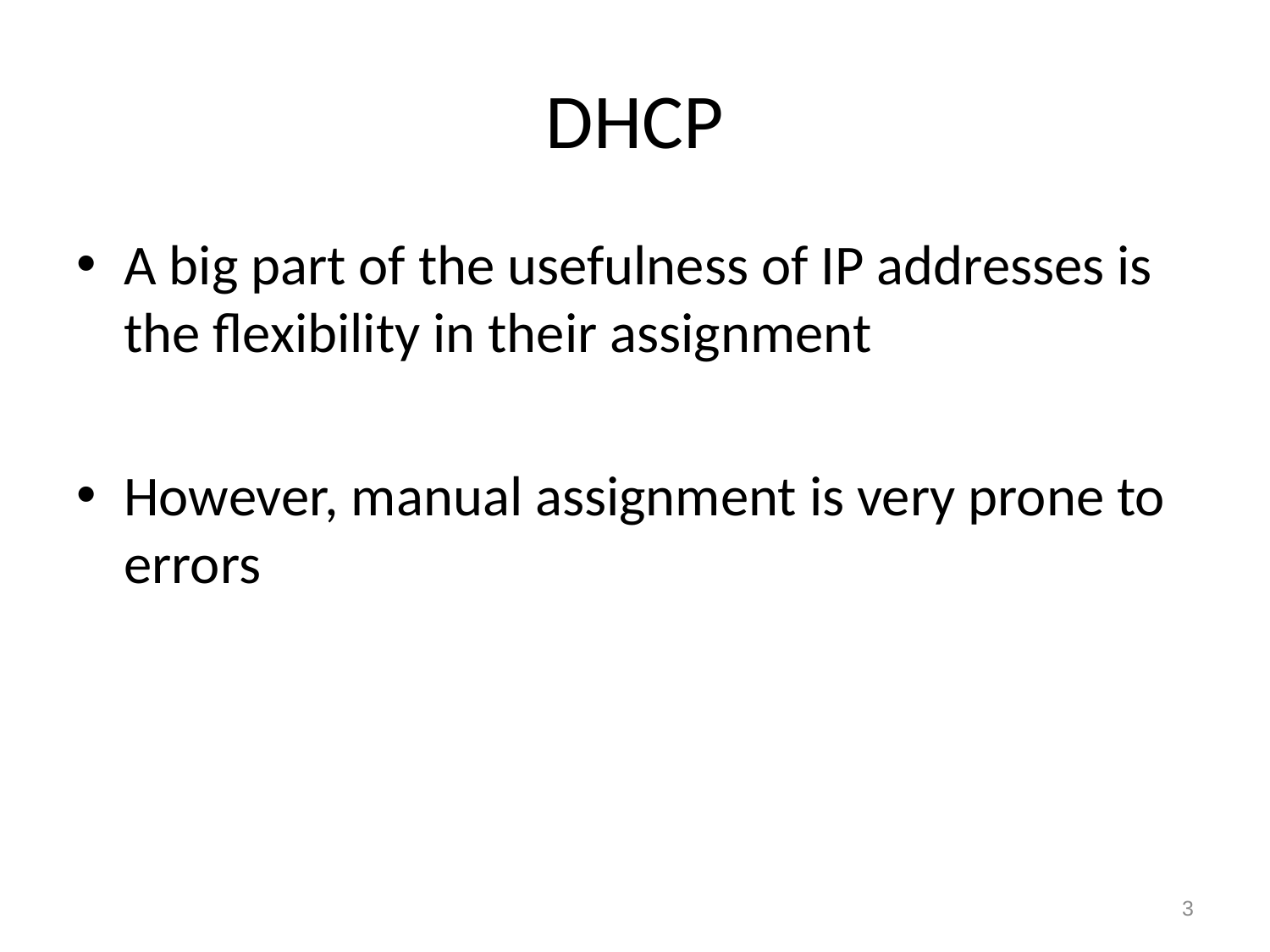

# DHCP
A big part of the usefulness of IP addresses is the flexibility in their assignment

However, manual assignment is very prone to errors
3